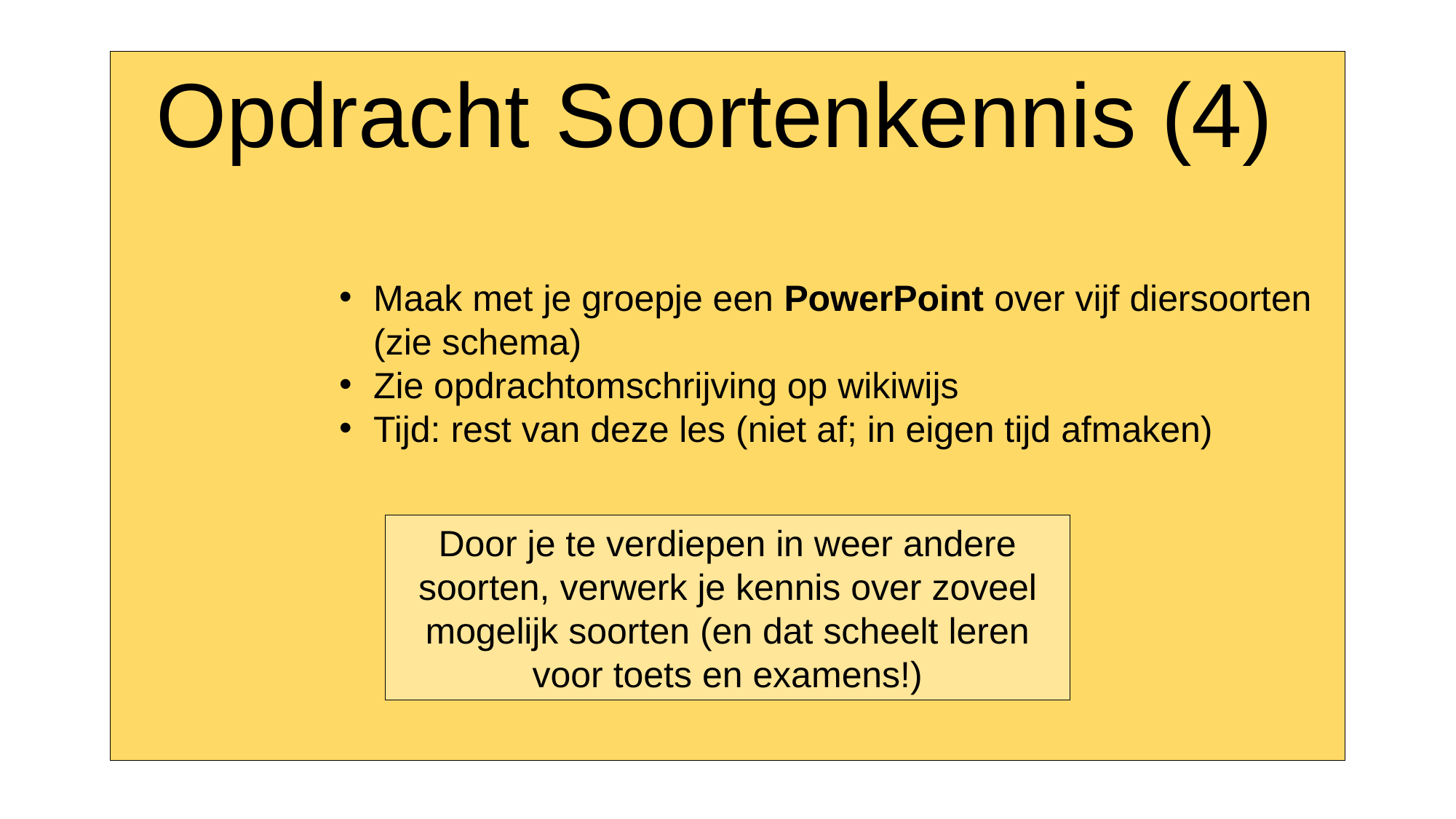

Opdracht Soortenkennis (4)

Maak met je groepje een PowerPoint over vijf diersoorten (zie schema)
Zie opdrachtomschrijving op wikiwijs
Tijd: rest van deze les (niet af; in eigen tijd afmaken)

Door je te verdiepen in weer andere soorten, verwerk je kennis over zoveel mogelijk soorten (en dat scheelt leren voor toets en examens!)
|  |  |  |
| --- | --- | --- |
|  |  |  |